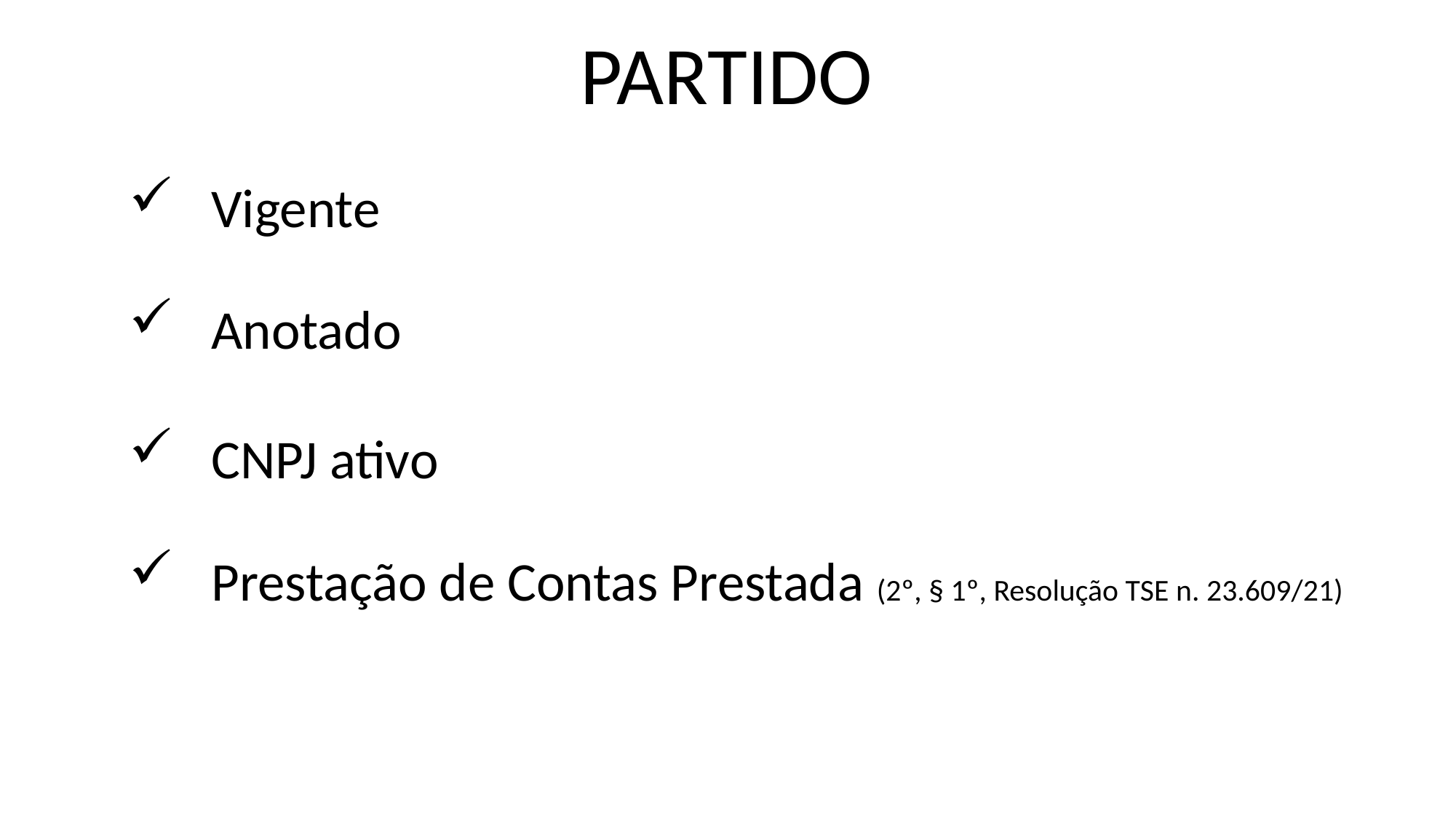

PARTIDO
Vigente
Anotado
CNPJ ativo

Prestação de Contas Prestada (2º, § 1º, Resolução TSE n. 23.609/21)